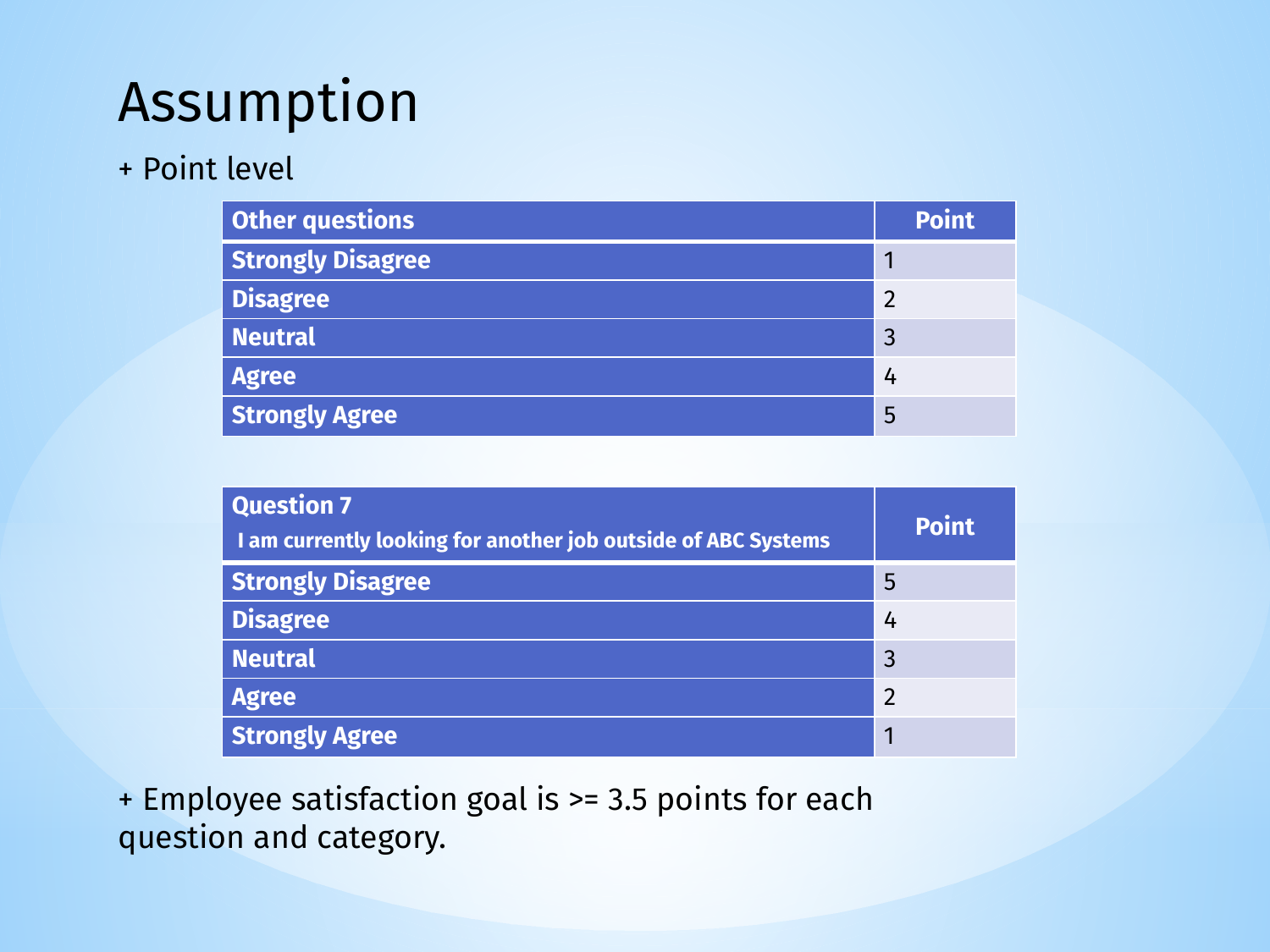

Assumption
+ Point level
| Other questions | Point |
| --- | --- |
| Strongly Disagree | 1 |
| Disagree | 2 |
| Neutral | 3 |
| Agree | 4 |
| Strongly Agree | 5 |
| Question 7  I am currently looking for another job outside of ABC Systems | Point |
| --- | --- |
| Strongly Disagree | 5 |
| Disagree | 4 |
| Neutral | 3 |
| Agree | 2 |
| Strongly Agree | 1 |
#
+ Employee satisfaction goal is >= 3.5 points for each question and category.